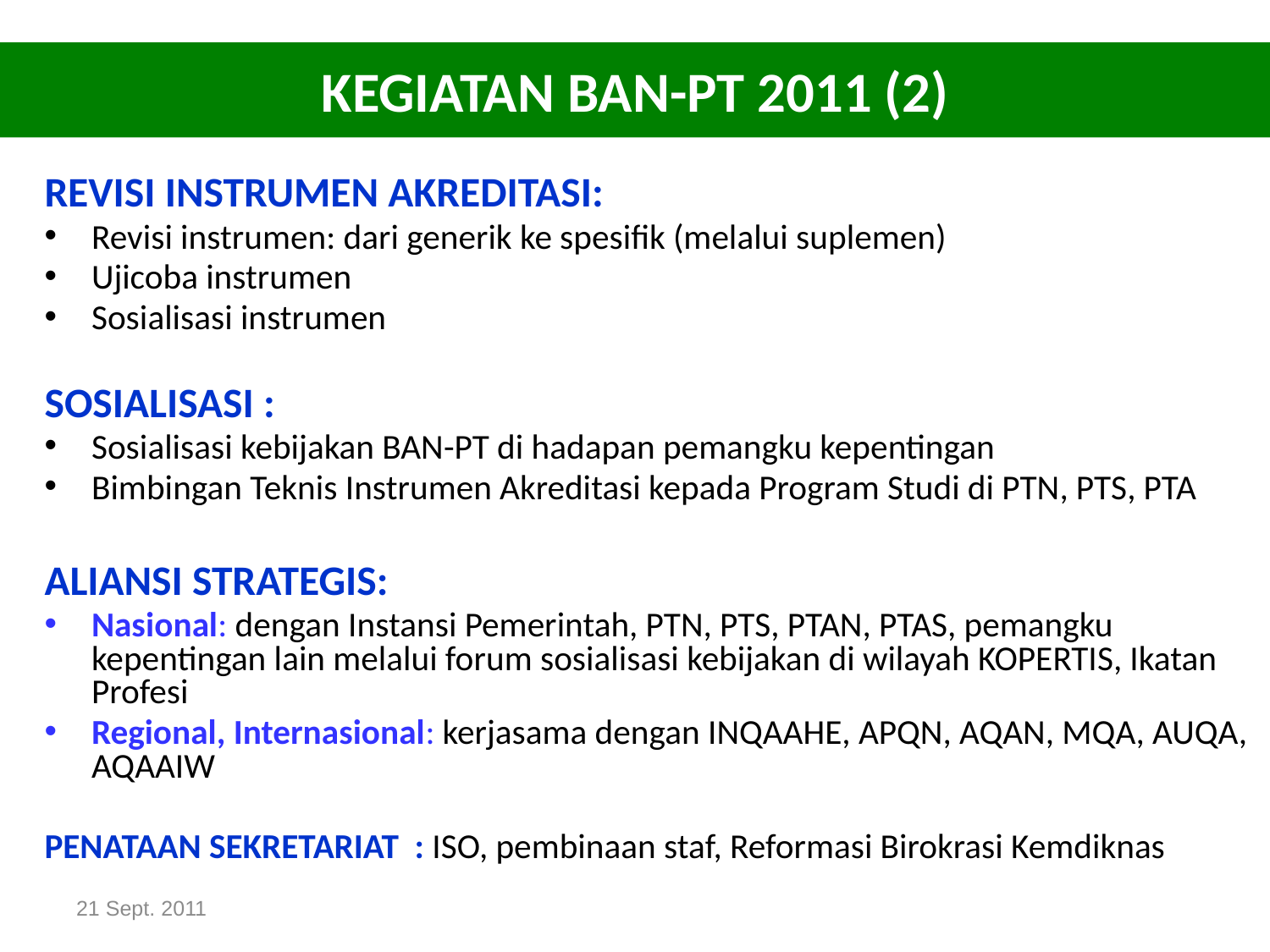

KEGIATAN BAN-PT 2011 (2)

REVISI INSTRUMEN AKREDITASI:
Revisi instrumen: dari generik ke spesifik (melalui suplemen)
Ujicoba instrumen
Sosialisasi instrumen

SOSIALISASI :
Sosialisasi kebijakan BAN-PT di hadapan pemangku kepentingan
Bimbingan Teknis Instrumen Akreditasi kepada Program Studi di PTN, PTS, PTA

ALIANSI STRATEGIS:
Nasional: dengan Instansi Pemerintah, PTN, PTS, PTAN, PTAS, pemangku kepentingan lain melalui forum sosialisasi kebijakan di wilayah KOPERTIS, Ikatan Profesi
Regional, Internasional: kerjasama dengan INQAAHE, APQN, AQAN, MQA, AUQA, AQAAIW

PENATAAN SEKRETARIAT  : ISO, pembinaan staf, Reformasi Birokrasi Kemdiknas

2 JUNI 2010
21 Sept. 2011